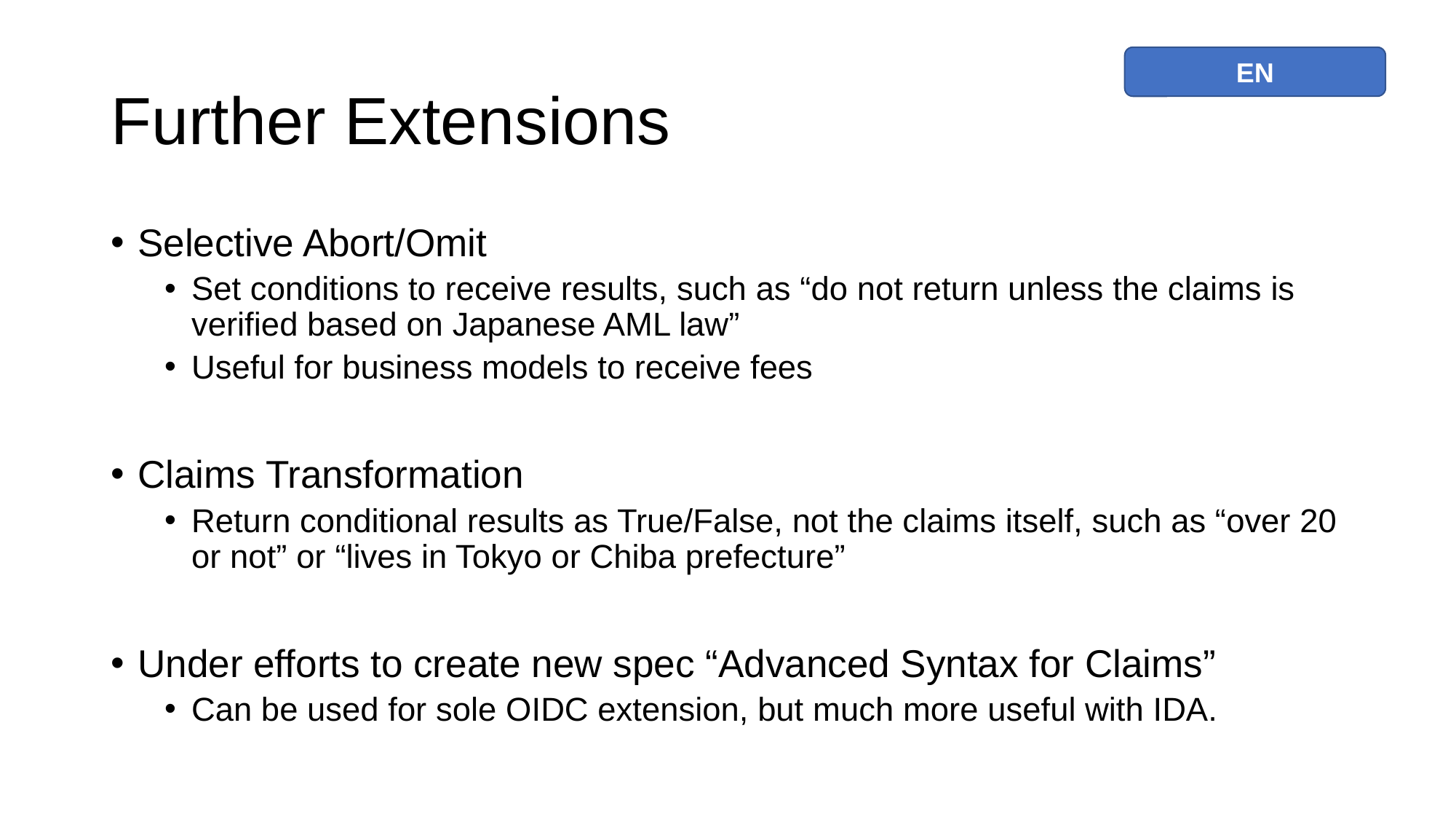

# Further Extensions
EN
Selective Abort/Omit
Set conditions to receive results, such as “do not return unless the claims is verified based on Japanese AML law”
Useful for business models to receive fees

Claims Transformation
Return conditional results as True/False, not the claims itself, such as “over 20 or not” or “lives in Tokyo or Chiba prefecture”

Under efforts to create new spec “Advanced Syntax for Claims”
Can be used for sole OIDC extension, but much more useful with IDA.